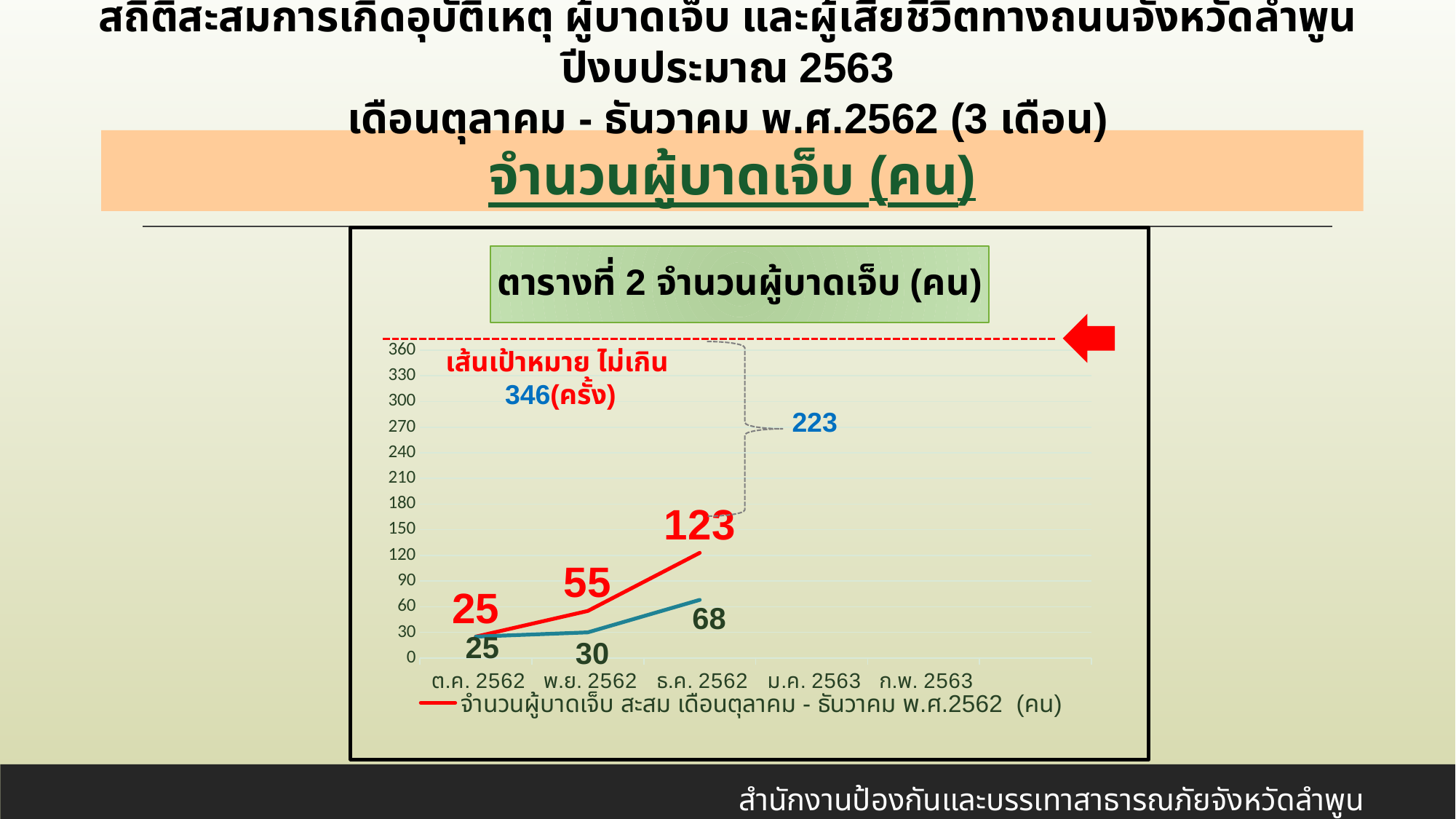

สถิติสะสมการเกิดอุบัติเหตุ ผู้บาดเจ็บ และผู้เสียชีวิตทางถนนจังหวัดลำพูน ปีงบประมาณ 2563
เดือนตุลาคม - ธันวาคม พ.ศ.2562 (3 เดือน)
จำนวนผู้บาดเจ็บ (คน)

### Chart: ตารางที่ 2 จำนวนผู้บาดเจ็บ (คน)

| Category | จำนวนผู้บาดเจ็บ สะสม เดือนตุลาคม - ธันวาคม พ.ศ.2562  (คน)
 | จำนวนผู้บาดเจ็บ รายเดือน (คน)
 |
|---|---|---|
|  ต.ค. 2562 | 25.0 | 25.0 |
|  พ.ย. 2562 | 55.0 | 30.0 |
|  ธ.ค. 2562 | 123.0 | 68.0 |
|  ม.ค. 2563 | None | None |
|  ก.พ. 2563 | None | None |
เส้นเป้าหมาย ไม่เกิน 346(ครั้ง)

223

[unsupported chart]

สำนักงานป้องกันและบรรเทาสาธารณภัยจังหวัดลำพูน